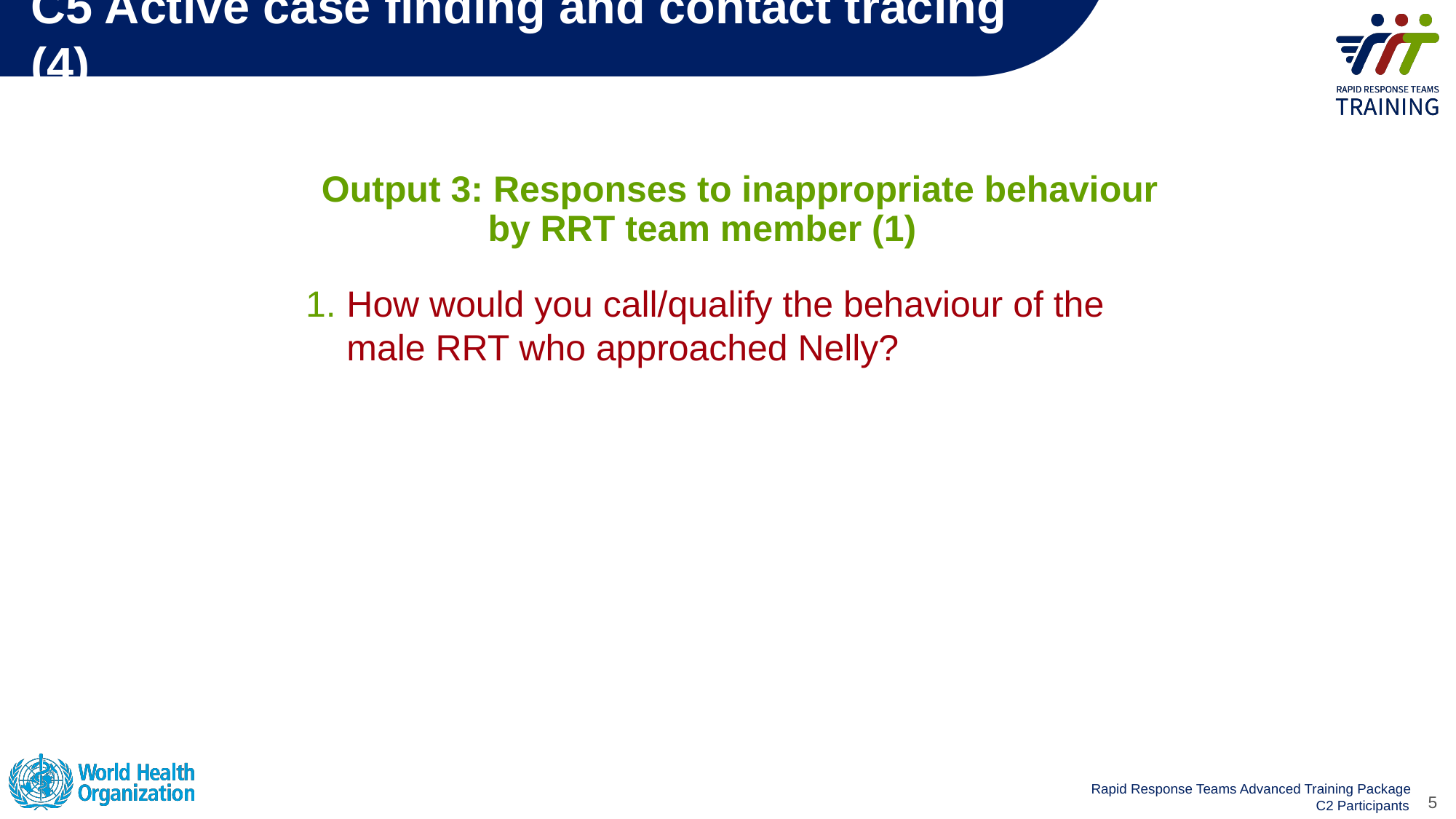

# C5 Active case finding and contact tracing (4)
Output 3: Responses to inappropriate behaviour by RRT team member (1)
How would you call/qualify the behaviour of the male RRT who approached Nelly?